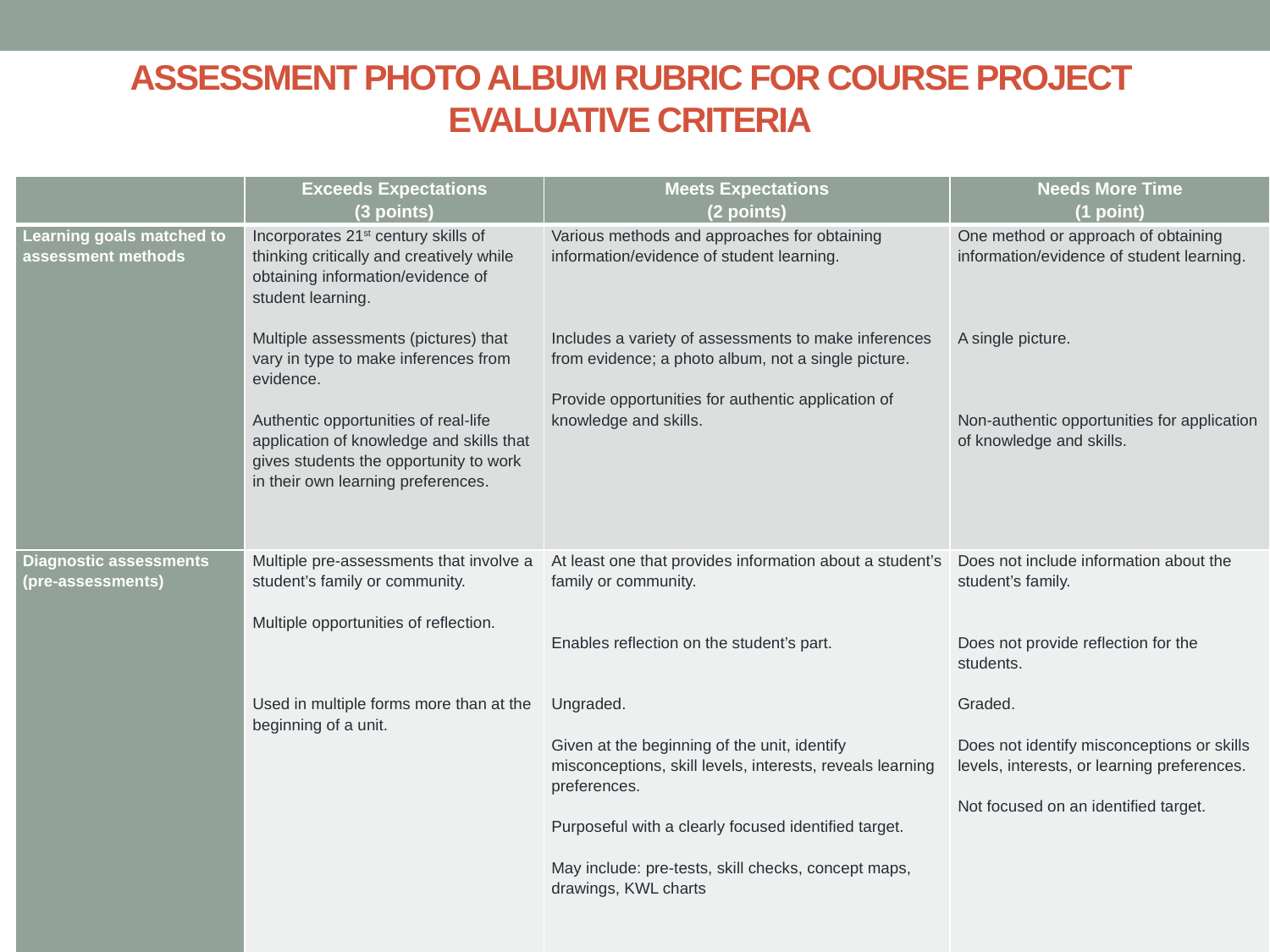

# Assessment Photo Album Rubric for Course Project Evaluative Criteria
|  | Exceeds Expectations (3 points) | Meets Expectations (2 points) | Needs More Time (1 point) |
| --- | --- | --- | --- |
| Learning goals matched to assessment methods | Incorporates 21st century skills of thinking critically and creatively while obtaining information/evidence of student learning.   Multiple assessments (pictures) that vary in type to make inferences from evidence.   Authentic opportunities of real-life application of knowledge and skills that gives students the opportunity to work in their own learning preferences. | Various methods and approaches for obtaining information/evidence of student learning.       Includes a variety of assessments to make inferences from evidence; a photo album, not a single picture.   Provide opportunities for authentic application of knowledge and skills. | One method or approach of obtaining information/evidence of student learning.       A single picture.       Non-authentic opportunities for application of knowledge and skills. |
| Diagnostic assessments (pre-assessments) | Multiple pre-assessments that involve a student’s family or community.   Multiple opportunities of reflection.       Used in multiple forms more than at the beginning of a unit. | At least one that provides information about a student’s family or community.     Enables reflection on the student’s part.     Ungraded.   Given at the beginning of the unit, identify misconceptions, skill levels, interests, reveals learning preferences.   Purposeful with a clearly focused identified target.   May include: pre-tests, skill checks, concept maps, drawings, KWL charts | Does not include information about the student’s family.     Does not provide reflection for the students.   Graded.   Does not identify misconceptions or skills levels, interests, or learning preferences.   Not focused on an identified target. |